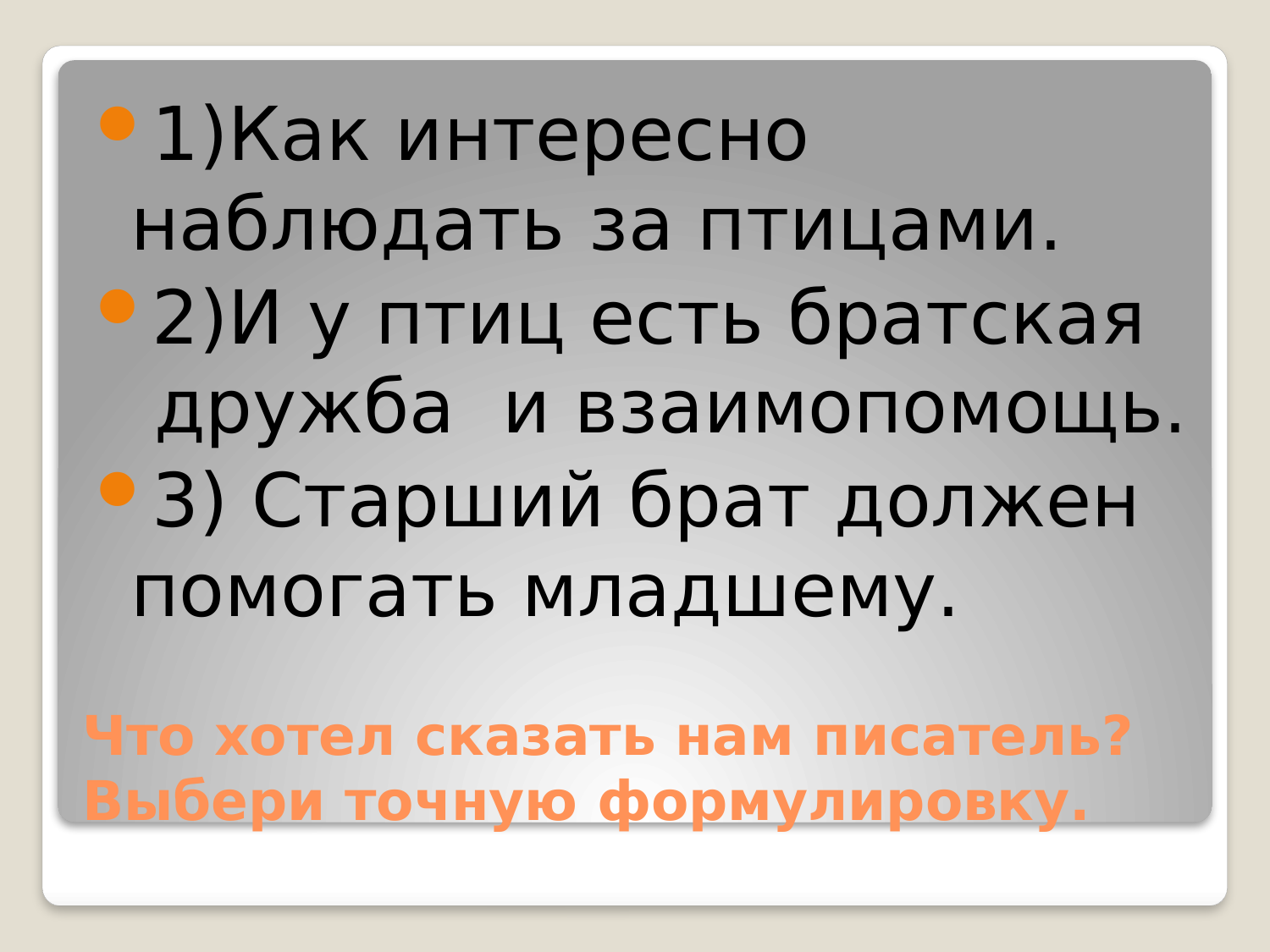

1)Как интересно наблюдать за птицами.
2)И у птиц есть братская   дружба  и взаимопомощь.
3) Старший брат должен помогать младшему.
# Что хотел сказать нам писатель? Выбери точную формулировку.